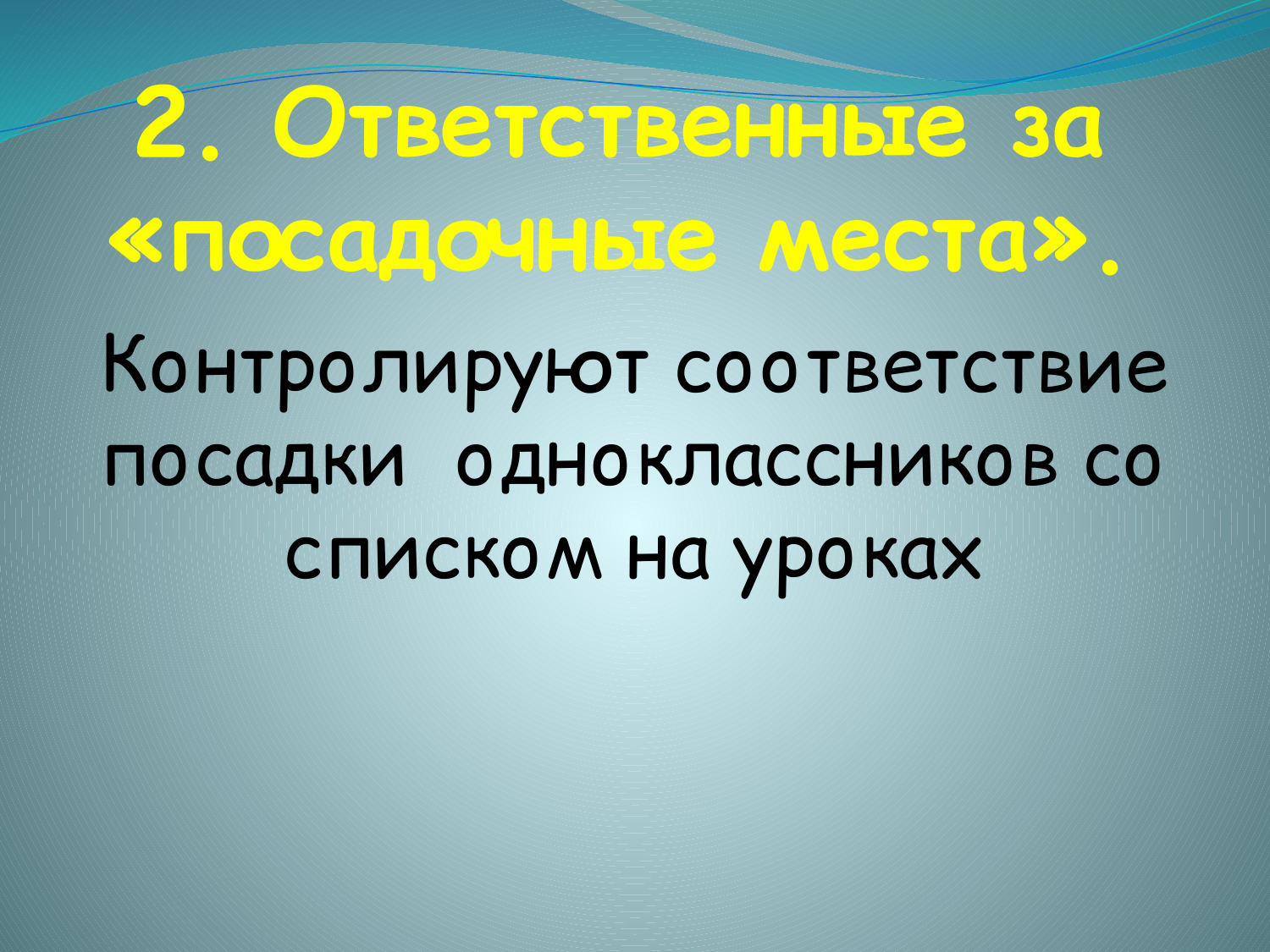

# 2. Ответственные за «посадочные места».
Контролируют соответствие посадки  одноклассников со списком на уроках